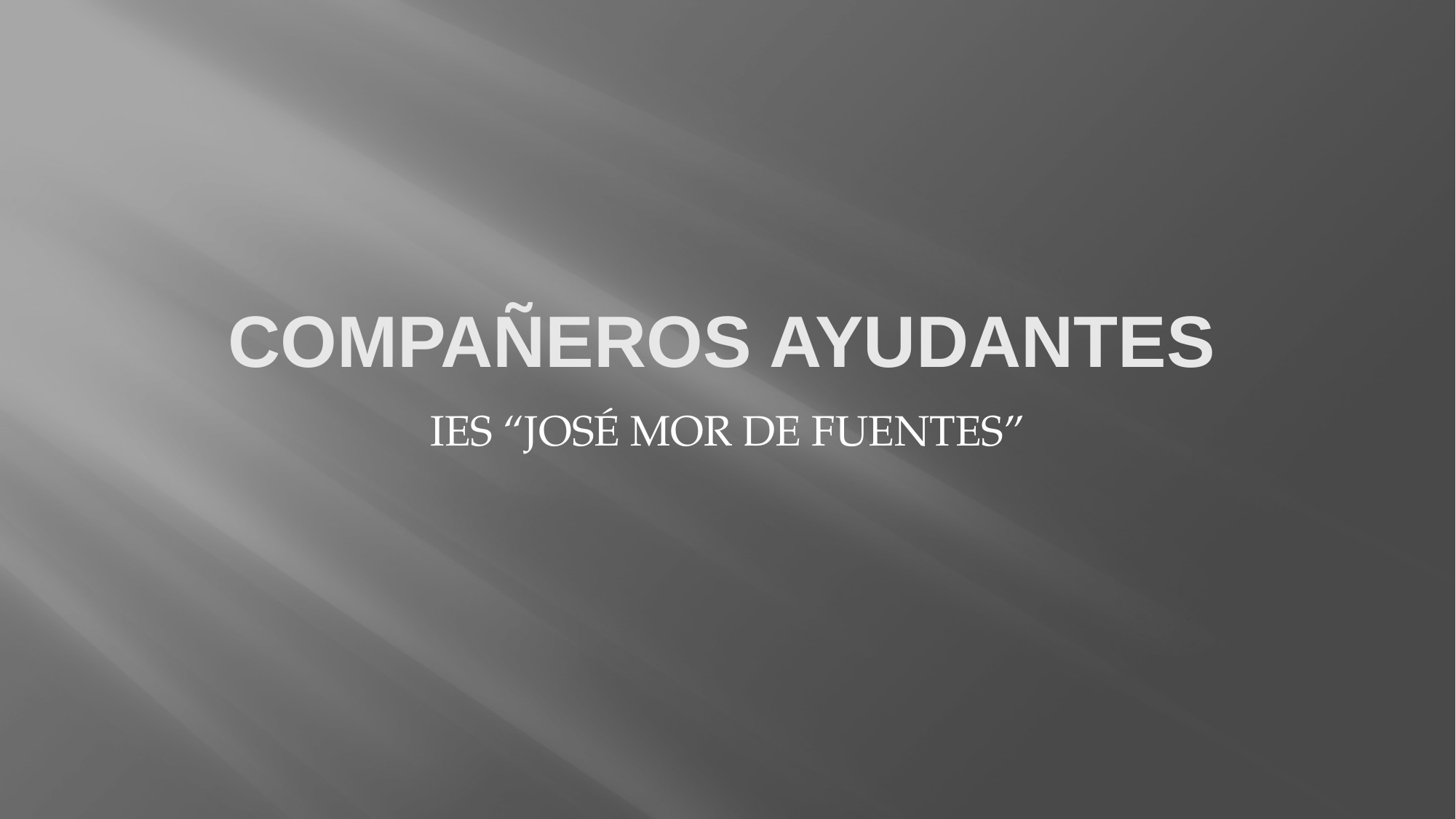

# COMPAÑEROS AYUDANTES
IES “JOSÉ MOR DE FUENTES”